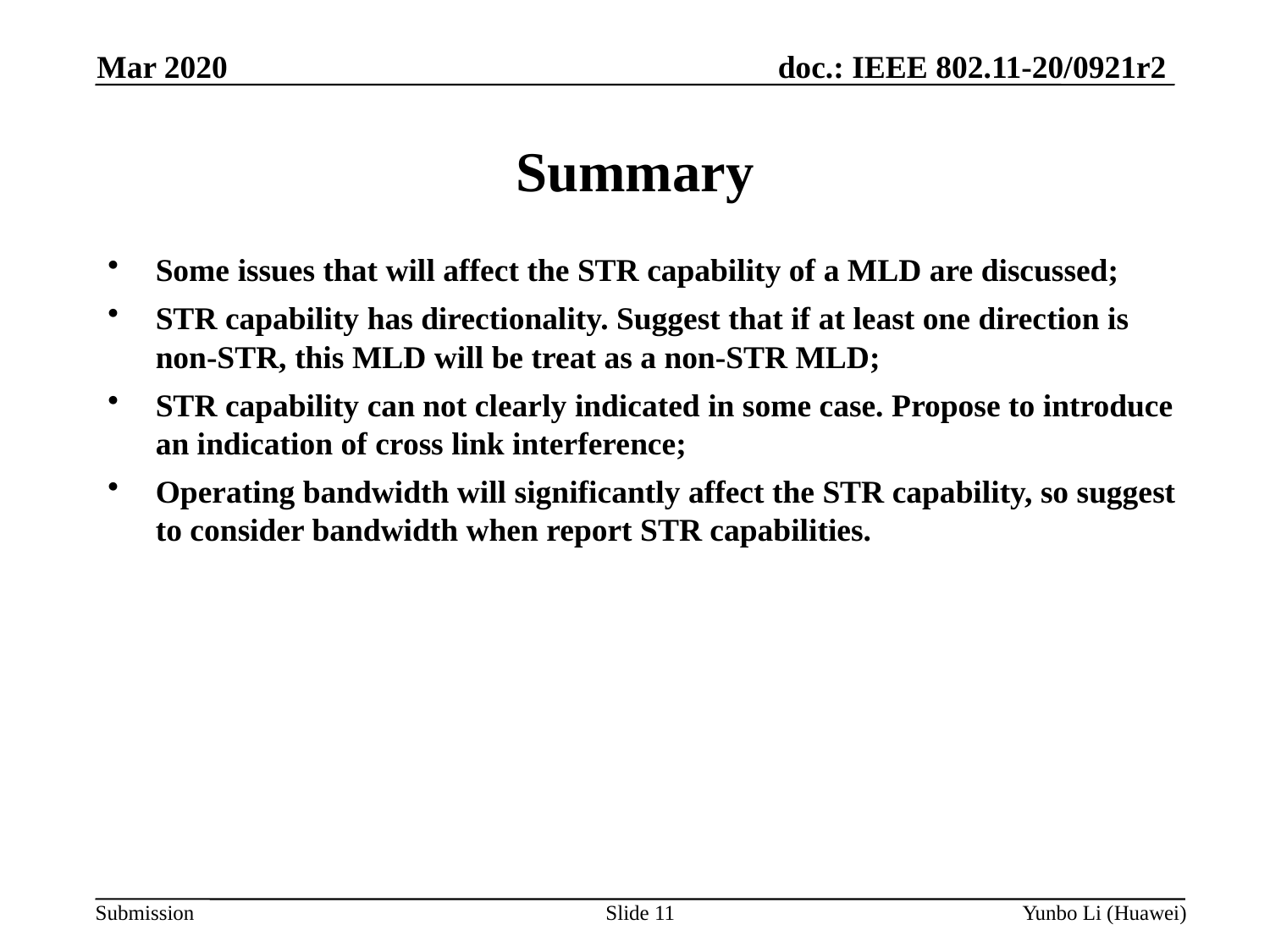

Mar 2020
Summary
Some issues that will affect the STR capability of a MLD are discussed;
STR capability has directionality. Suggest that if at least one direction is non-STR, this MLD will be treat as a non-STR MLD;
STR capability can not clearly indicated in some case. Propose to introduce an indication of cross link interference;
Operating bandwidth will significantly affect the STR capability, so suggest to consider bandwidth when report STR capabilities.

Slide 11
Yunbo Li (Huawei)